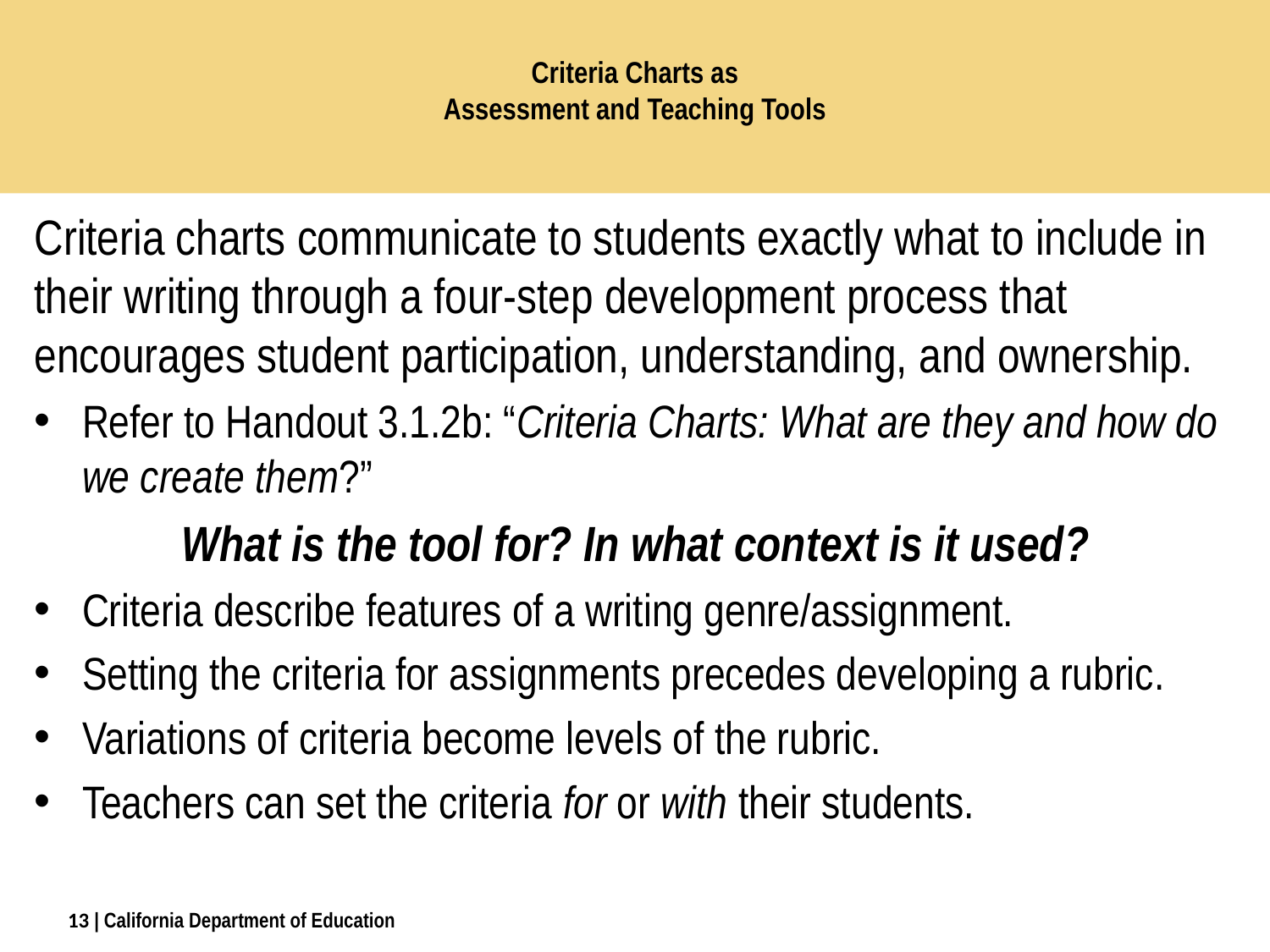

# Criteria Charts as Assessment and Teaching Tools
Criteria charts communicate to students exactly what to include in their writing through a four-step development process that encourages student participation, understanding, and ownership.
Refer to Handout 3.1.2b: “Criteria Charts: What are they and how do we create them?”
What is the tool for? In what context is it used?
Criteria describe features of a writing genre/assignment.
Setting the criteria for assignments precedes developing a rubric.
Variations of criteria become levels of the rubric.
Teachers can set the criteria for or with their students.

13
| California Department of Education